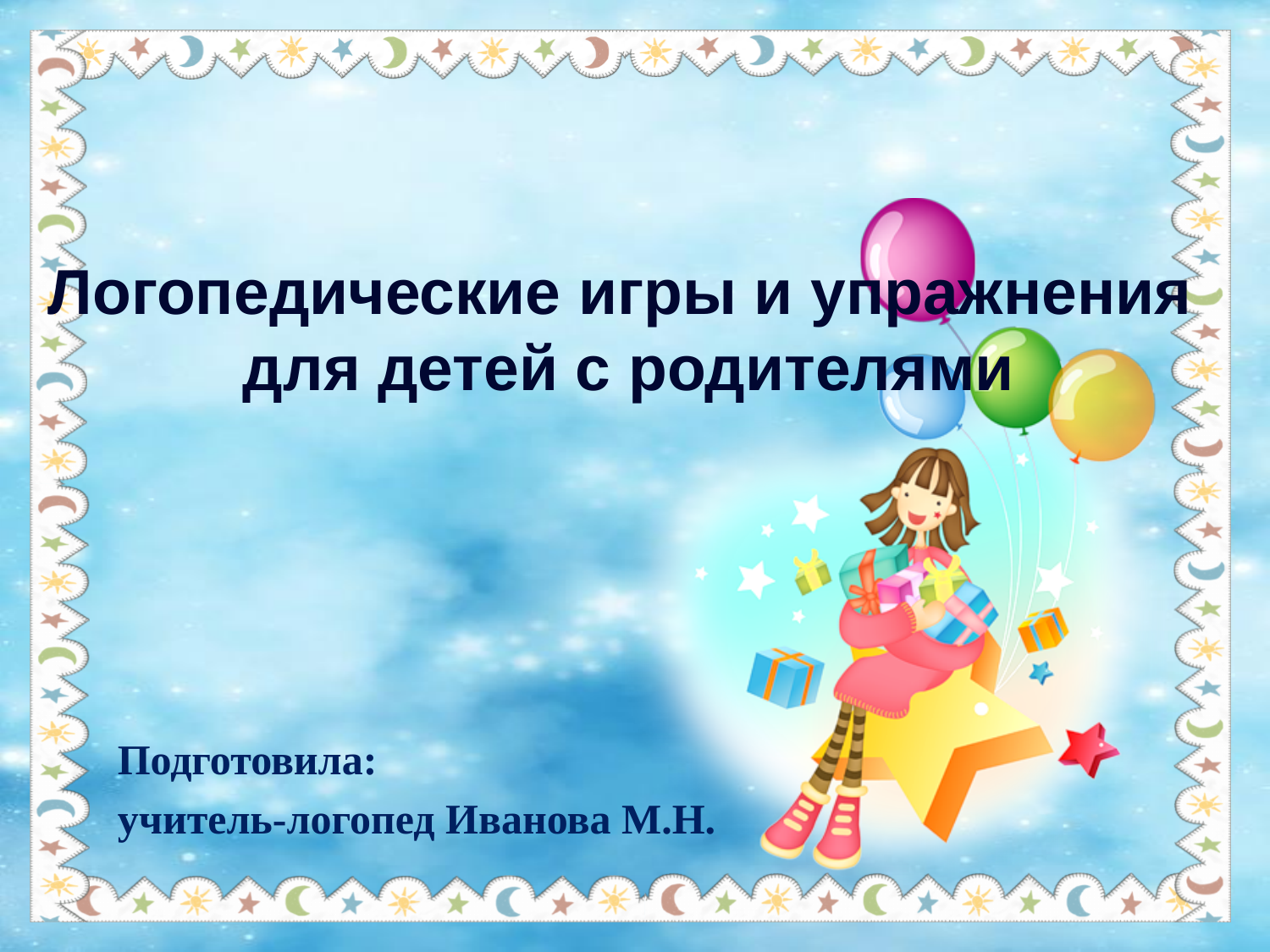

Логопедические игры и упражнения
 для детей с родителями
Подготовила:
учитель-логопед Иванова М.Н.